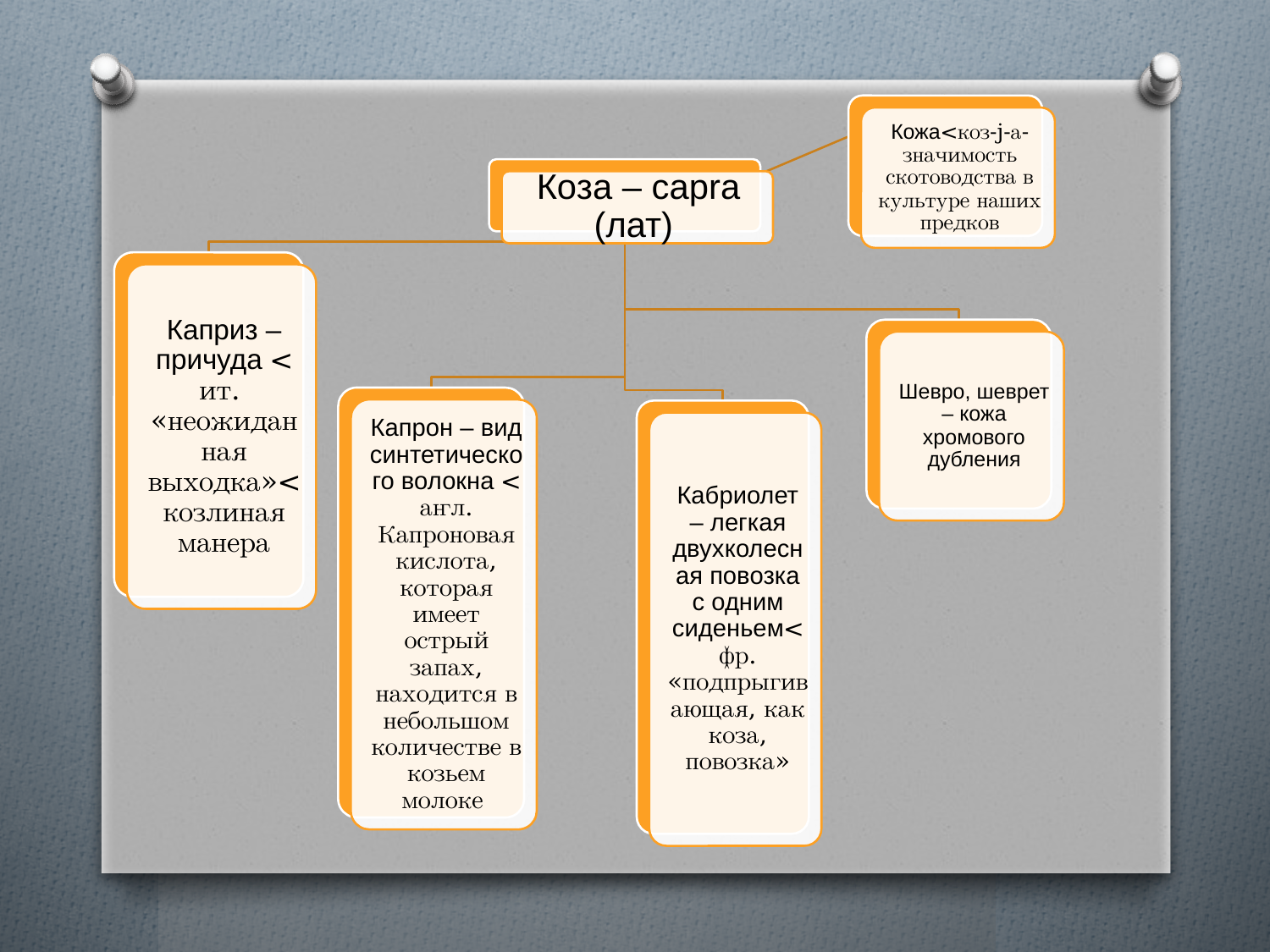

Коза – capra (лат)
Каприз – причуда < ит.  «неожиданная выходка»<козлиная манера
Капрон – вид синтетического волокна < англ. Капроновая кислота, которая имеет острый запах, находится в небольшом количестве в козьем молоке
Кабриолет – легкая двухколесная повозка с одним сиденьем<фр. «подпрыгивающая, как коза, повозка»
Шевро, шеврет – кожа хромового дубления
Кожа<коз-j-а-значимость скотоводства в культуре наших предков